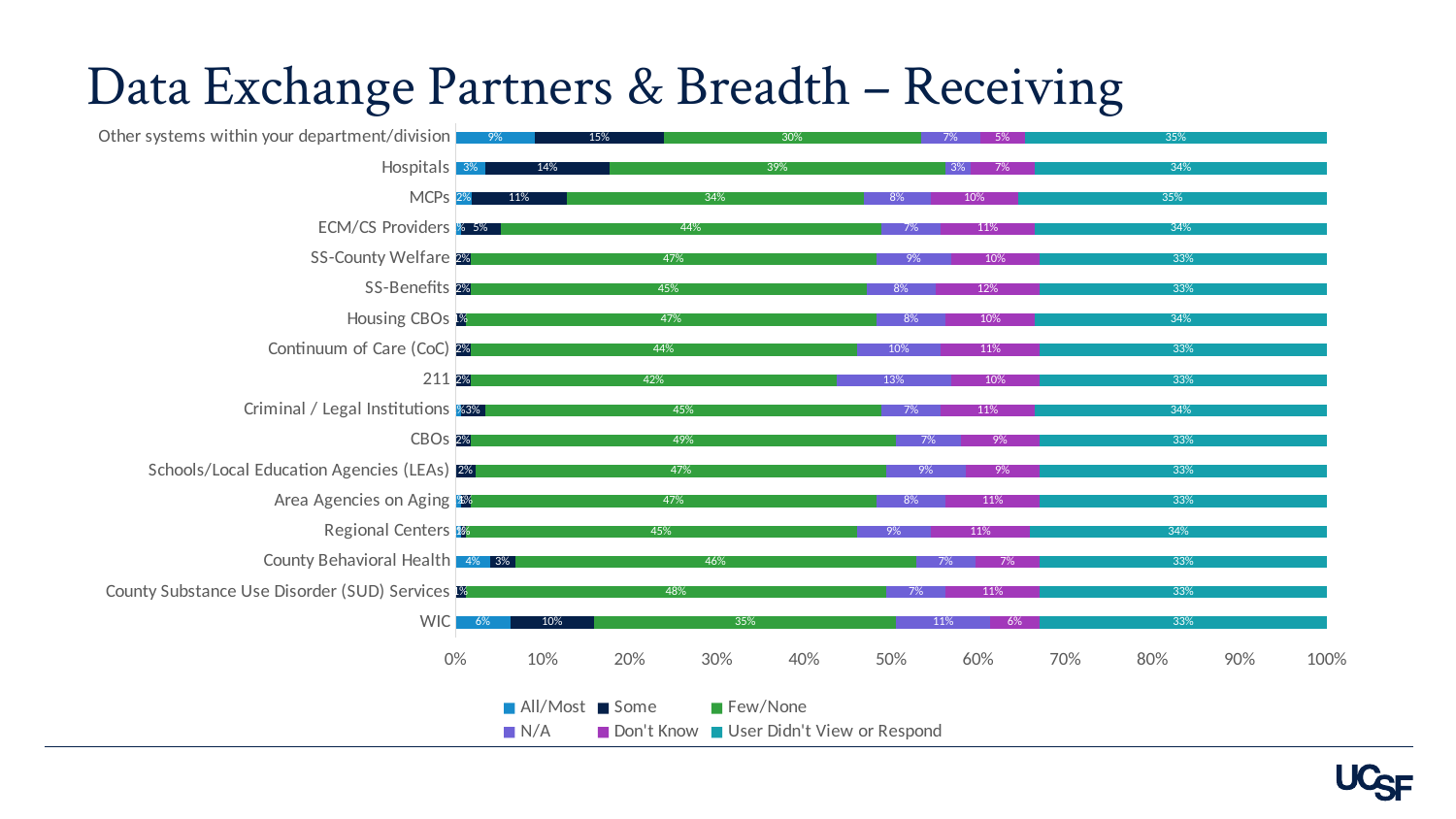

# Data Exchange Partners & Breadth – Receiving

### Chart

| Category | All/Most | Some | Few/None | N/A | Don't Know | User Didn't View or Respond |
|---|---|---|---|---|---|---|
| Other systems within your department/division | 0.09090909090909091 | 0.14772727272727273 | 0.29545454545454547 | 0.06818181818181818 | 0.05113636363636364 | 0.3465909090909091 |
| Hospitals | 0.03409090909090909 | 0.14204545454545456 | 0.38636363636363635 | 0.028409090909090908 | 0.07386363636363637 | 0.3352272727272727 |
| MCPs | 0.01818181818181818 | 0.10909090909090909 | 0.3409090909090909 | 0.07727272727272727 | 0.1 | 0.35454545454545455 |
| ECM/CS Providers | 0.005681818181818182 | 0.045454545454545456 | 0.4375 | 0.06818181818181818 | 0.10795454545454546 | 0.3352272727272727 |
| SS-County Welfare | None | 0.017045454545454544 | 0.4659090909090909 | 0.08522727272727272 | 0.10227272727272728 | 0.32954545454545453 |
| SS-Benefits | None | 0.017045454545454544 | 0.45454545454545453 | 0.07954545454545454 | 0.11931818181818182 | 0.32954545454545453 |
| Housing CBOs | None | 0.011363636363636364 | 0.4715909090909091 | 0.07954545454545454 | 0.10227272727272728 | 0.3352272727272727 |
| Continuum of Care (CoC) | None | 0.017045454545454544 | 0.4431818181818182 | 0.09659090909090909 | 0.11363636363636363 | 0.32954545454545453 |
| 211 | None | 0.017045454545454544 | 0.42045454545454547 | 0.13068181818181818 | 0.10227272727272728 | 0.32954545454545453 |
| Criminal / Legal Institutions | 0.005681818181818182 | 0.028409090909090908 | 0.45454545454545453 | 0.06818181818181818 | 0.10795454545454546 | 0.3352272727272727 |
| CBOs | None | 0.017045454545454544 | 0.48863636363636365 | 0.07386363636363637 | 0.09090909090909091 | 0.32954545454545453 |
| Schools/Local Education Agencies (LEAs) | None | 0.022727272727272728 | 0.4715909090909091 | 0.09090909090909091 | 0.08522727272727272 | 0.32954545454545453 |
| Area Agencies on Aging | 0.005681818181818182 | 0.011363636363636364 | 0.4659090909090909 | 0.07954545454545454 | 0.10795454545454546 | 0.32954545454545453 |
| Regional Centers | 0.005681818181818182 | 0.005681818181818182 | 0.44886363636363635 | 0.08522727272727272 | 0.11363636363636363 | 0.3409090909090909 |
| County Behavioral Health | 0.03977272727272727 | 0.028409090909090908 | 0.4602272727272727 | 0.06818181818181818 | 0.07386363636363637 | 0.32954545454545453 |
| County Substance Use Disorder (SUD) Services | None | 0.011363636363636364 | 0.48295454545454547 | 0.06818181818181818 | 0.10795454545454546 | 0.32954545454545453 |
| WIC | 0.0625 | 0.09659090909090909 | 0.3465909090909091 | 0.10795454545454546 | 0.056818181818181816 | 0.32954545454545453 |